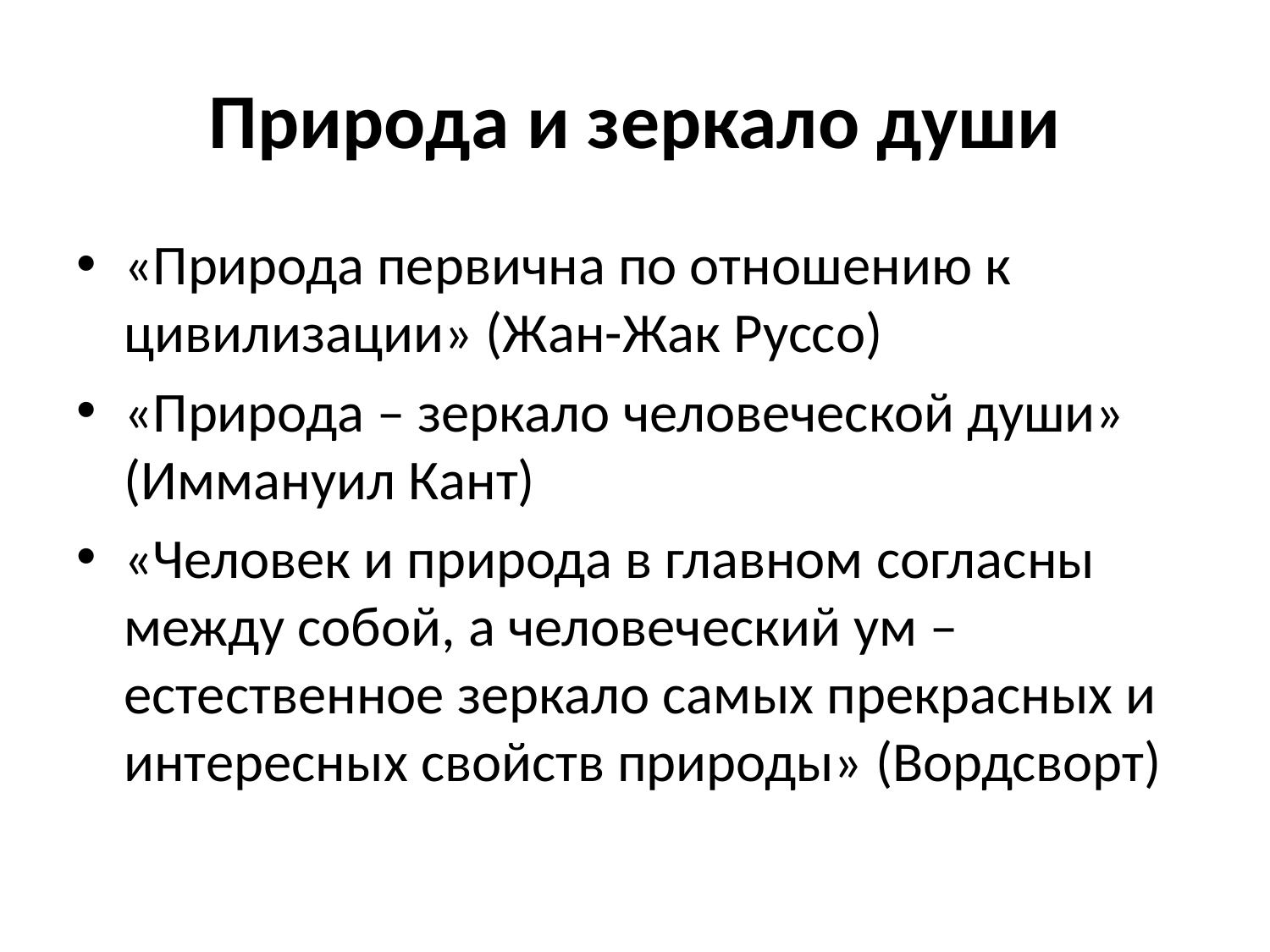

# Природа и зеркало души
«Природа первична по отношению к цивилизации» (Жан-Жак Руссо)
«Природа – зеркало человеческой души» (Иммануил Кант)
«Человек и природа в главном согласны между собой, а человеческий ум – естественное зеркало самых прекрасных и интересных свойств природы» (Вордсворт)